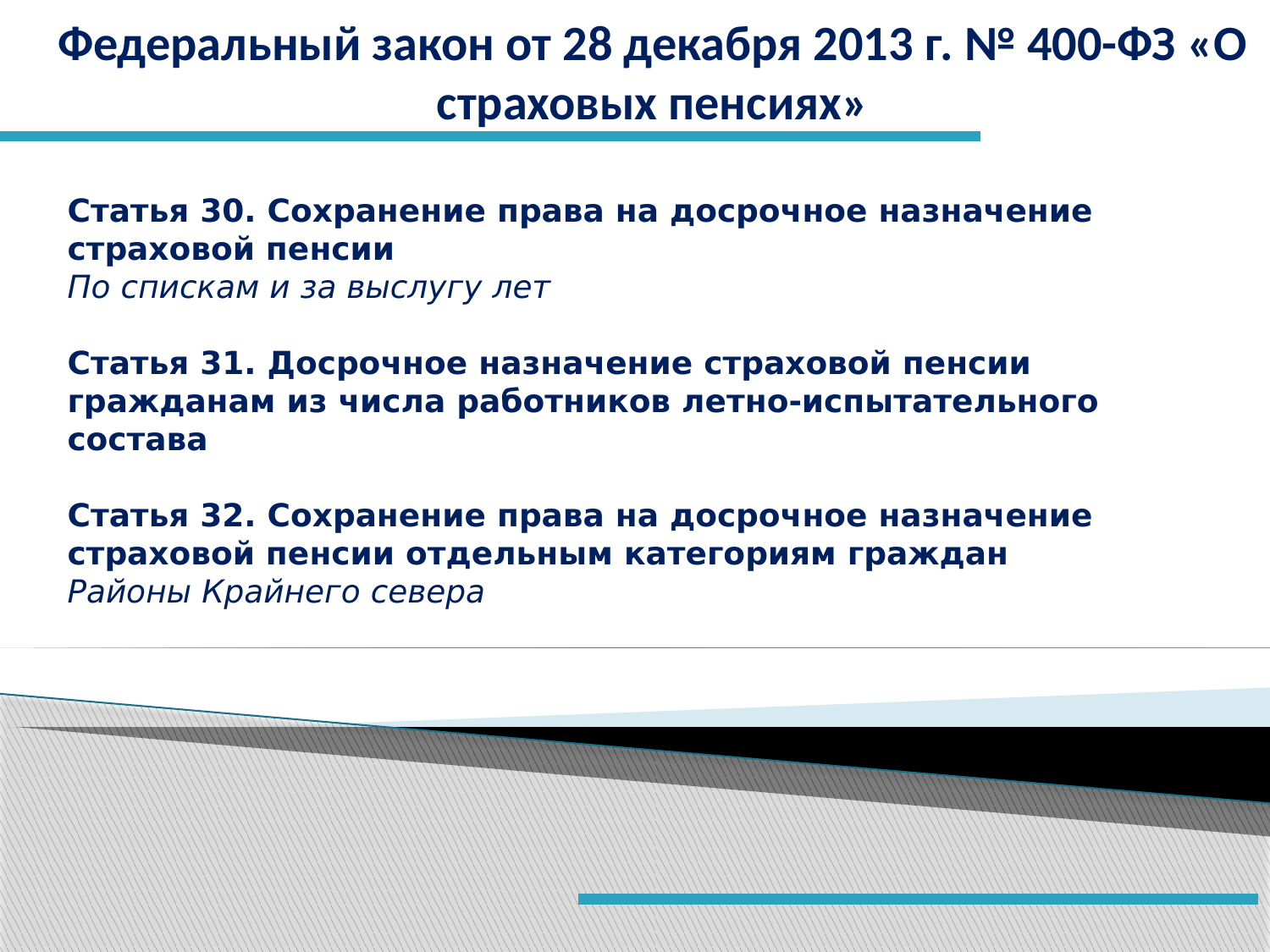

# Федеральный закон от 28 декабря 2013 г. № 400-ФЗ «О страховых пенсиях»

Статья 30. Сохранение права на досрочное назначение страховой пенсии
По спискам и за выслугу лет

Статья 31. Досрочное назначение страховой пенсии гражданам из числа работников летно-испытательного состава

Статья 32. Сохранение права на досрочное назначение страховой пенсии отдельным категориям граждан
Районы Крайнего севера